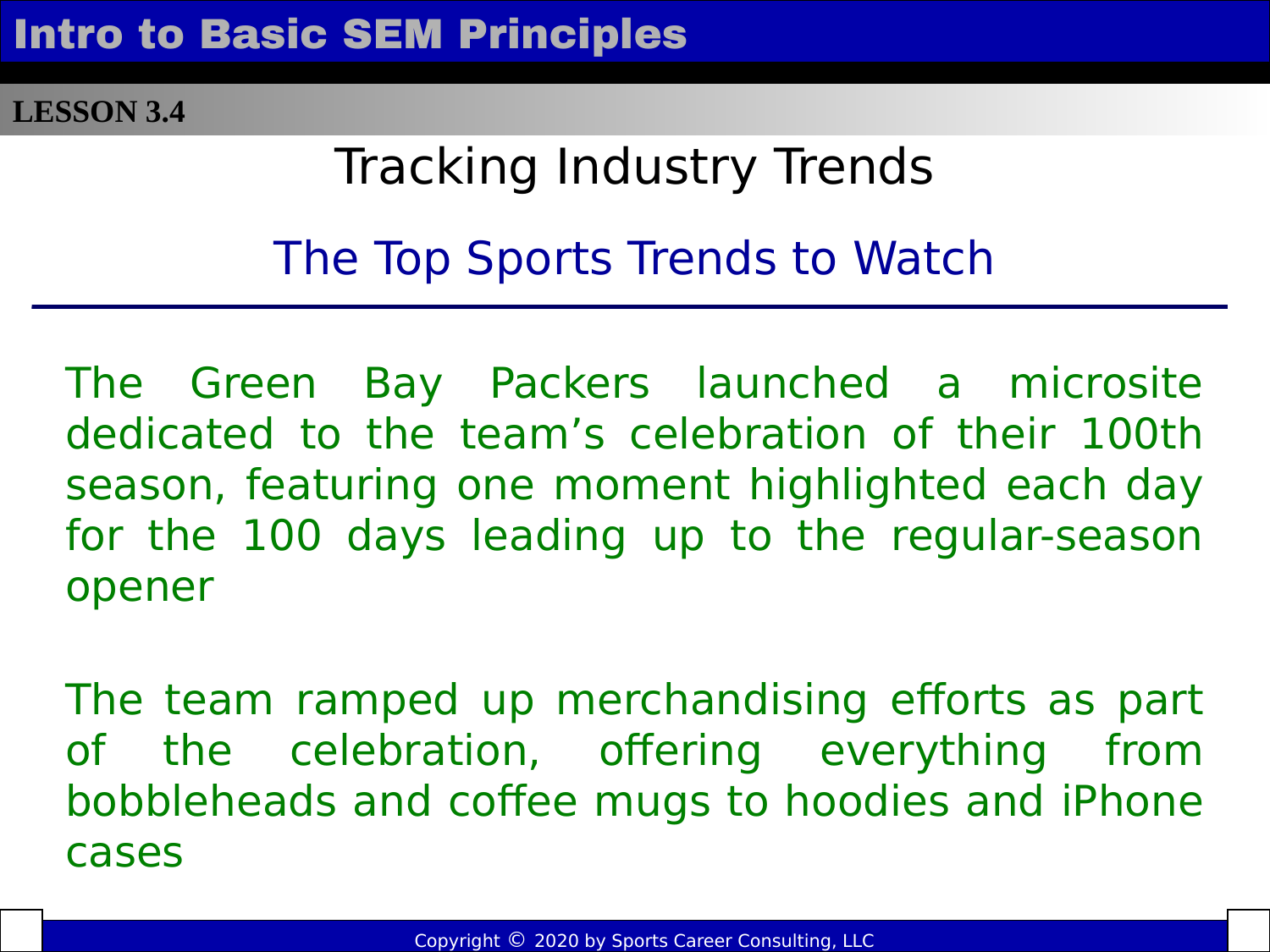

Intro to Basic SEM Principles
LESSON 3.4
Tracking Industry Trends
The Top Sports Trends to Watch

The Green Bay Packers launched a microsite dedicated to the team’s celebration of their 100th season, featuring one moment highlighted each day for the 100 days leading up to the regular-season opener

The team ramped up merchandising efforts as part of the celebration, offering everything from bobbleheads and coffee mugs to hoodies and iPhone cases

Copyright © 2020 by Sports Career Consulting, LLC